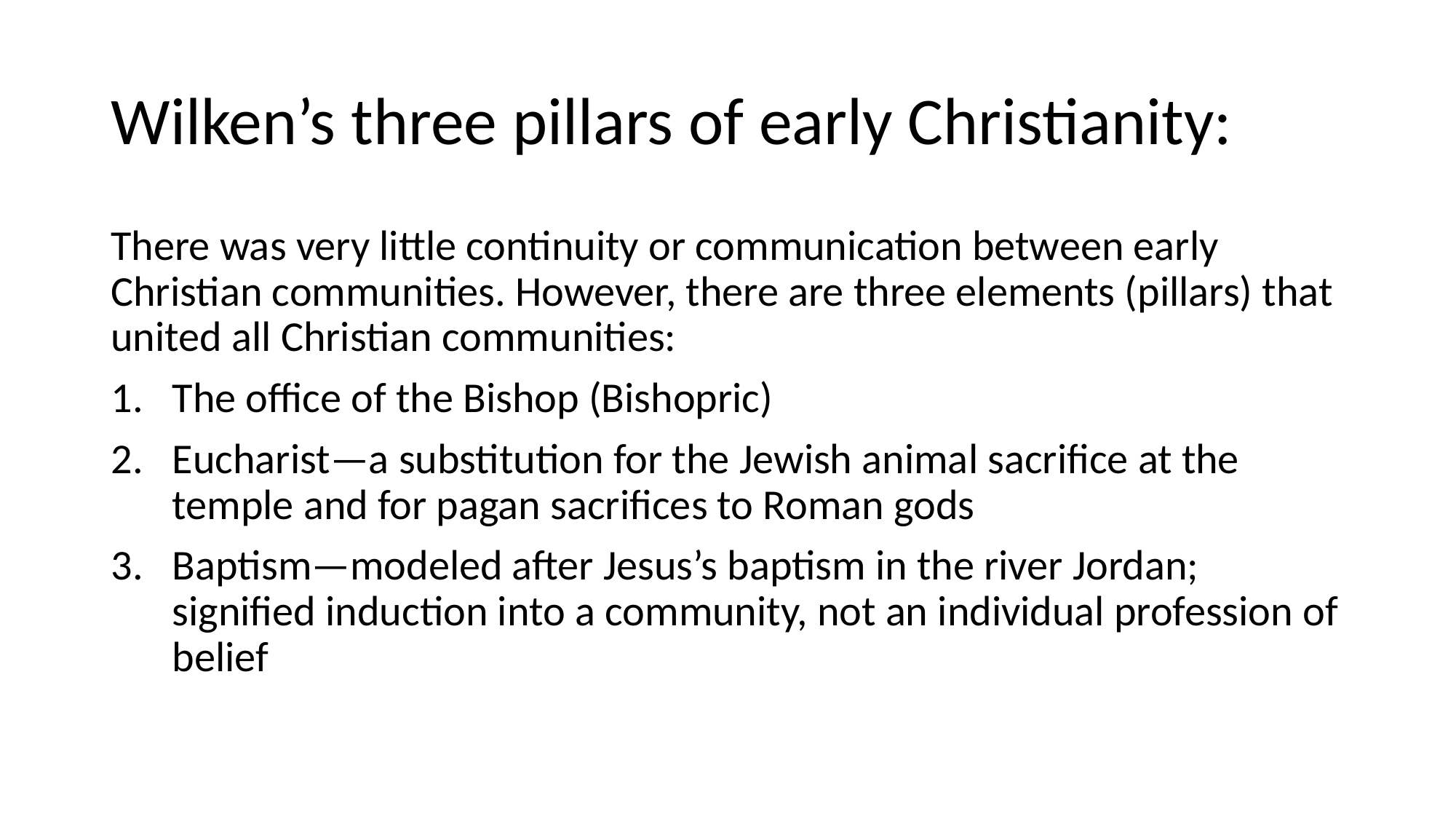

# Wilken’s three pillars of early Christianity:
There was very little continuity or communication between early Christian communities. However, there are three elements (pillars) that united all Christian communities:
The office of the Bishop (Bishopric)
Eucharist—a substitution for the Jewish animal sacrifice at the temple and for pagan sacrifices to Roman gods
Baptism—modeled after Jesus’s baptism in the river Jordan; signified induction into a community, not an individual profession of belief